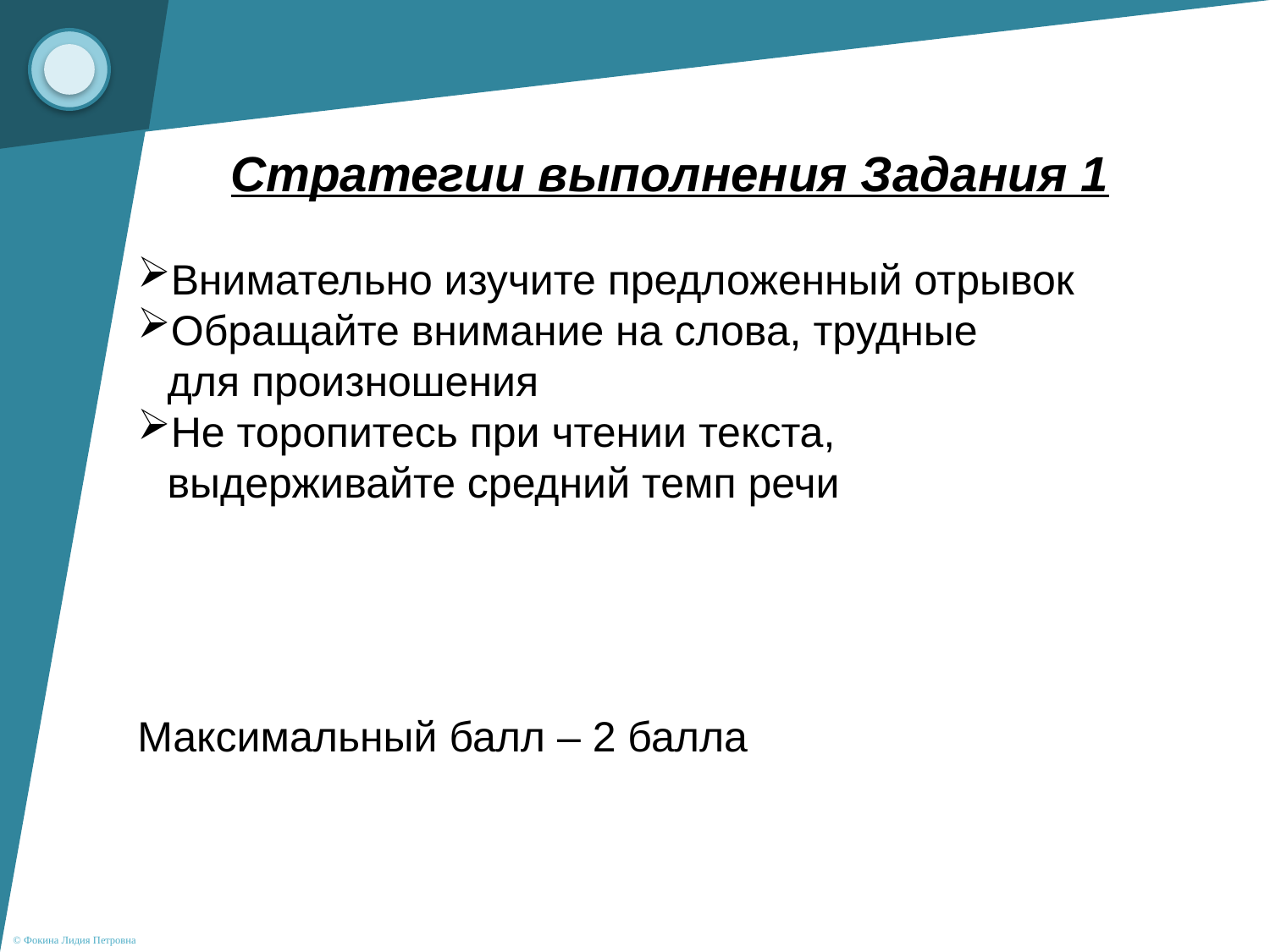

Стратегии выполнения Задания 1
Внимательно изучите предложенный отрывок
Обращайте внимание на слова, трудные для произношения
Не торопитесь при чтении текста, выдерживайте средний темп речи

Максимальный балл – 2 балла